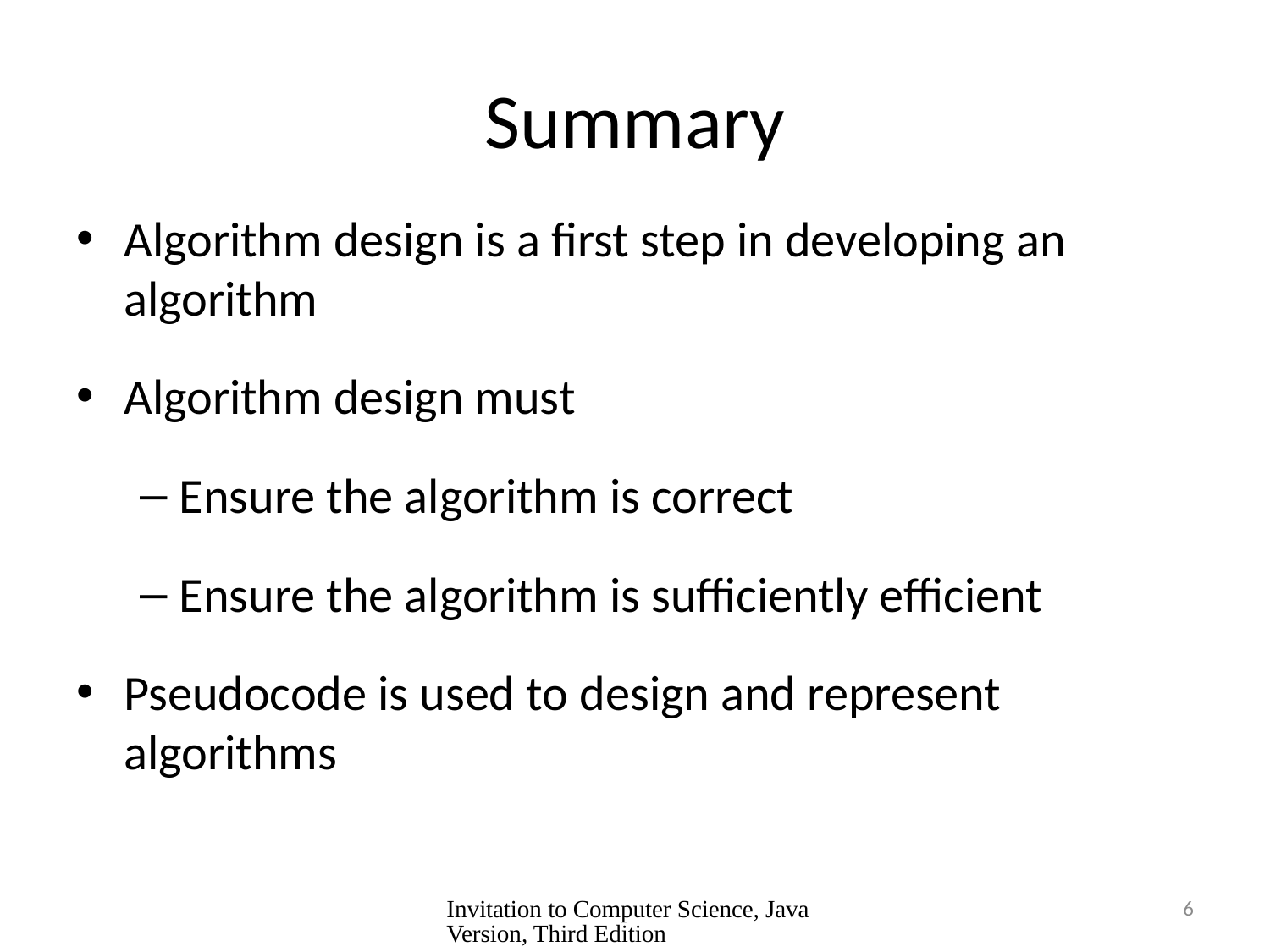

# Summary
Algorithm design is a first step in developing an algorithm
Algorithm design must
Ensure the algorithm is correct
Ensure the algorithm is sufficiently efficient
Pseudocode is used to design and represent algorithms
Invitation to Computer Science, Java Version, Third Edition
6